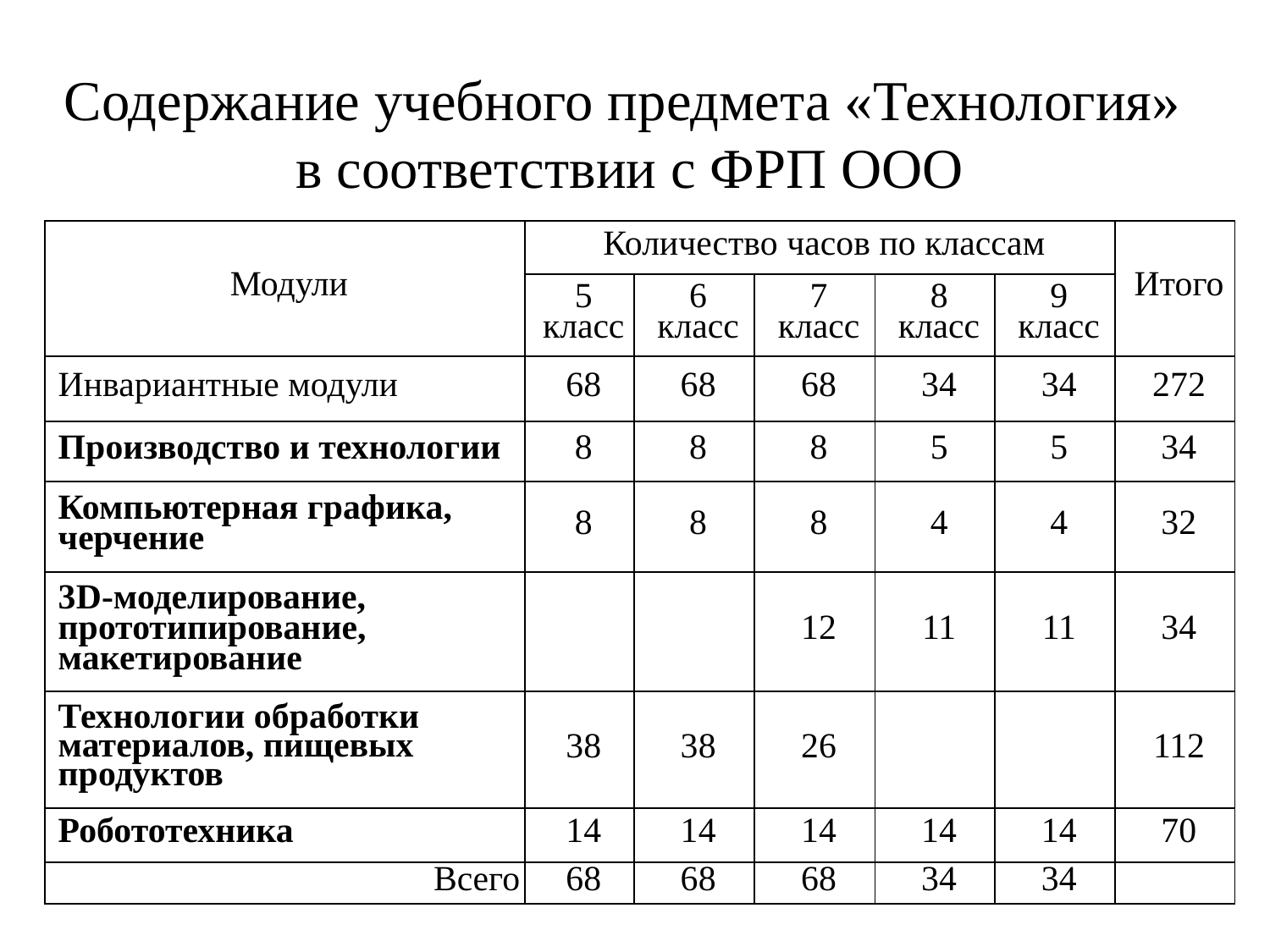

# Содержание учебного предмета «Технология» в соответствии с ФРП ООО
| Модули | Количество часов по классам |  |  |  |  | Итого |
| --- | --- | --- | --- | --- | --- | --- |
|  | 5 класс | 6 класс | 7 класс | 8 класс | 9 класс |  |
| Инвариантные модули | 68 | 68 | 68 | 34 | 34 | 272 |
| Производство и технологии | 8 | 8 | 8 | 5 | 5 | 34 |
| Компьютерная графика, черчение | 8 | 8 | 8 | 4 | 4 | 32 |
| 3D-моделирование, прототипирование, макетирование |  |  | 12 | 11 | 11 | 34 |
| Технологии обработки материалов, пищевых продуктов | 38 | 38 | 26 |  |  | 112 |
| Робототехника | 14 | 14 | 14 | 14 | 14 | 70 |
| Всего | 68 | 68 | 68 | 34 | 34 |  |